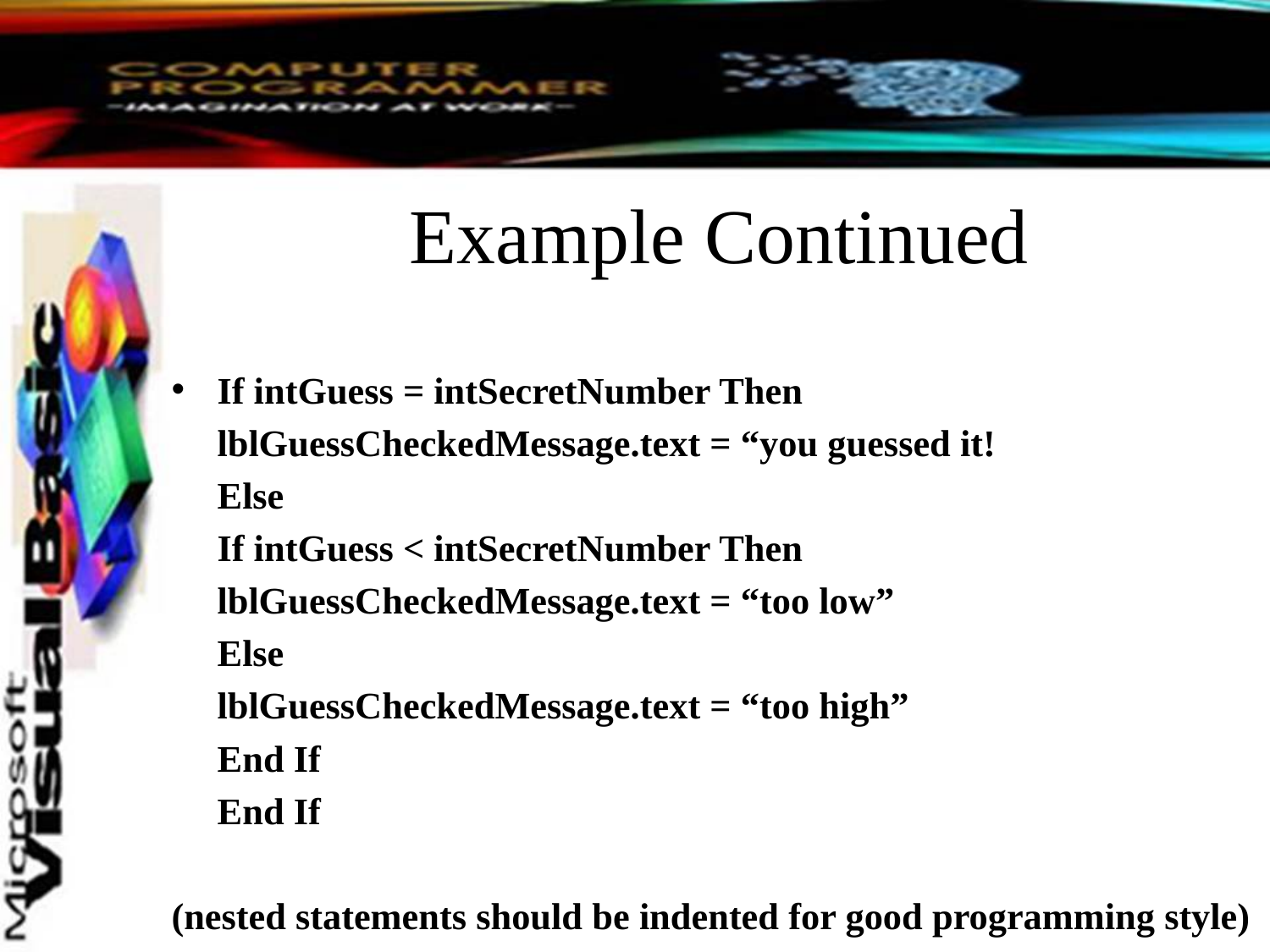

# Example Continued
If intGuess = intSecretNumber Then
		lblGuessCheckedMessage.text = “you guessed it!
	Else
		If intGuess < intSecretNumber Then
			lblGuessCheckedMessage.text = “too low”
		Else
			lblGuessCheckedMessage.text = “too high”
		End If
	End If

(nested statements should be indented for good programming style)